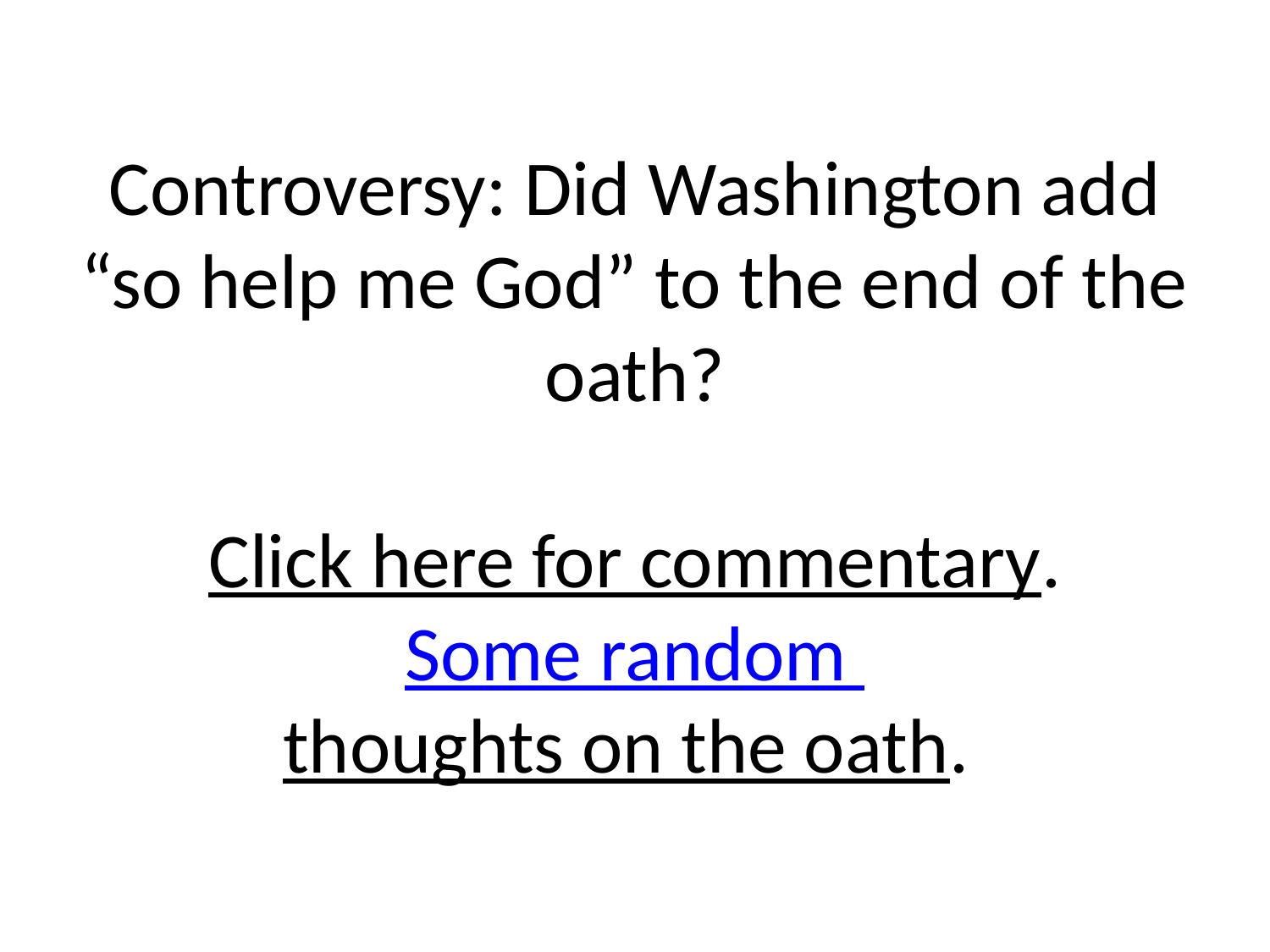

# Controversy: Did Washington add “so help me God” to the end of the oath? Click here for commentary. Some random thoughts on the oath.